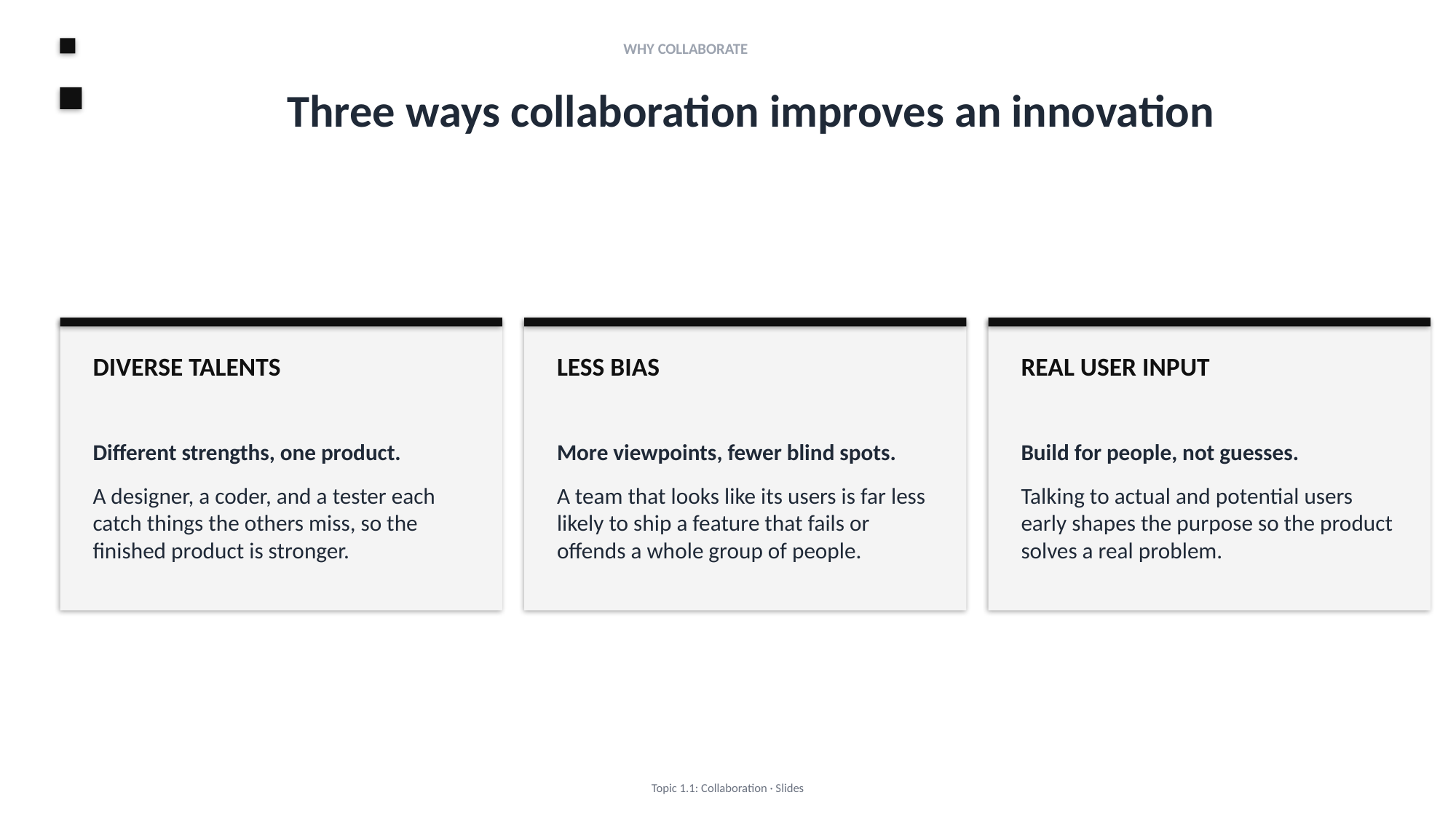

WHY COLLABORATE

Three ways collaboration improves an innovation

DIVERSE TALENTS
LESS BIAS
REAL USER INPUT
Different strengths, one product.
More viewpoints, fewer blind spots.
Build for people, not guesses.
A designer, a coder, and a tester each catch things the others miss, so the finished product is stronger.
A team that looks like its users is far less likely to ship a feature that fails or offends a whole group of people.
Talking to actual and potential users early shapes the purpose so the product solves a real problem.
Topic 1.1: Collaboration · Slides